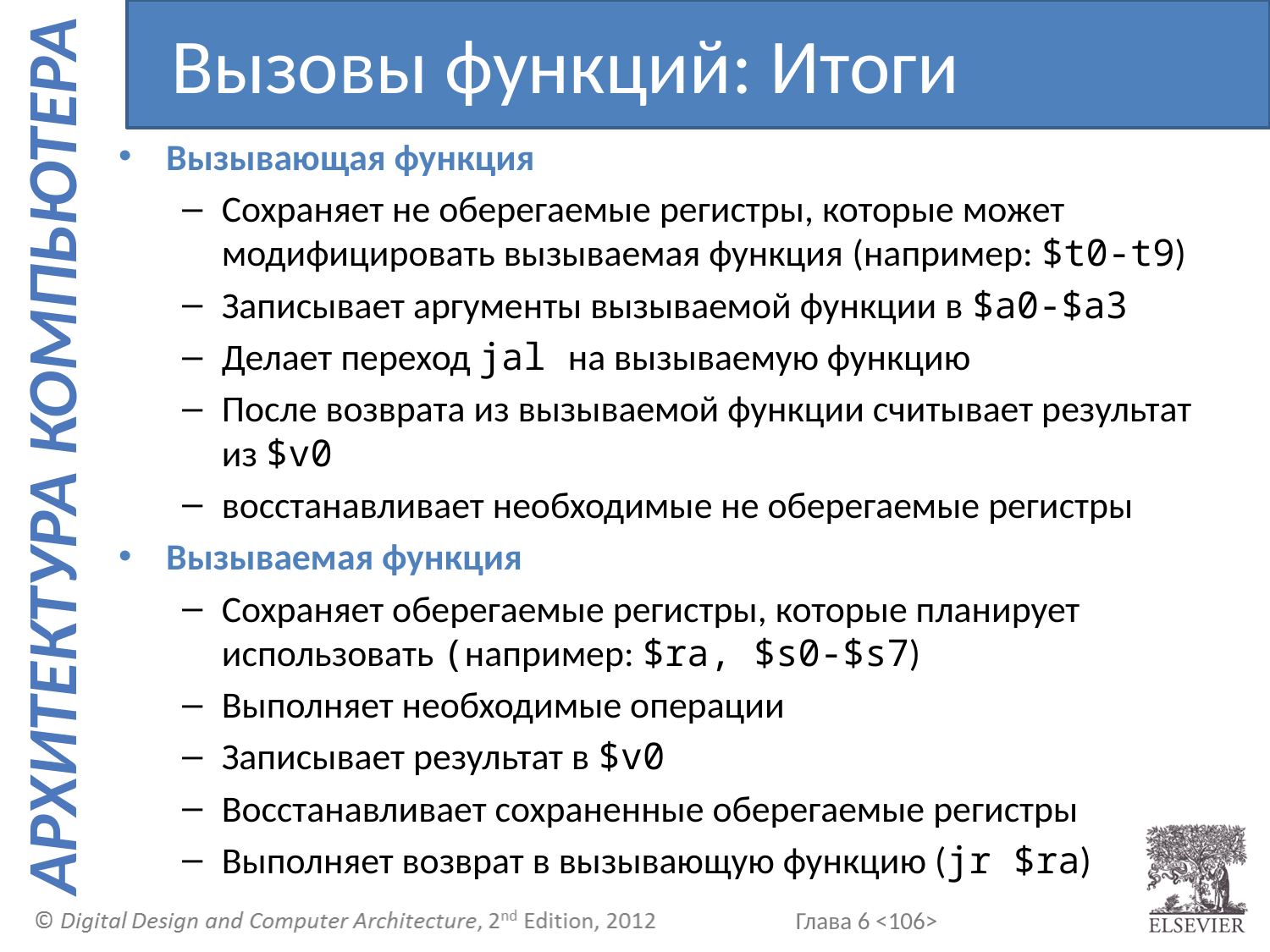

Вызовы функций: Итоги
Вызывающая функция
Сохраняет не оберегаемые регистры, которые может модифицировать вызываемая функция (например: $t0-t9)
Записывает аргументы вызываемой функции в $a0-$a3
Делает переход jal на вызываемую функцию
После возврата из вызываемой функции считывает результат из $v0
восстанавливает необходимые не оберегаемые регистры
Вызываемая функция
Сохраняет оберегаемые регистры, которые планирует использовать (например: $ra, $s0-$s7)
Выполняет необходимые операции
Записывает результат в $v0
Восстанавливает сохраненные оберегаемые регистры
Выполняет возврат в вызывающую функцию (jr $ra)